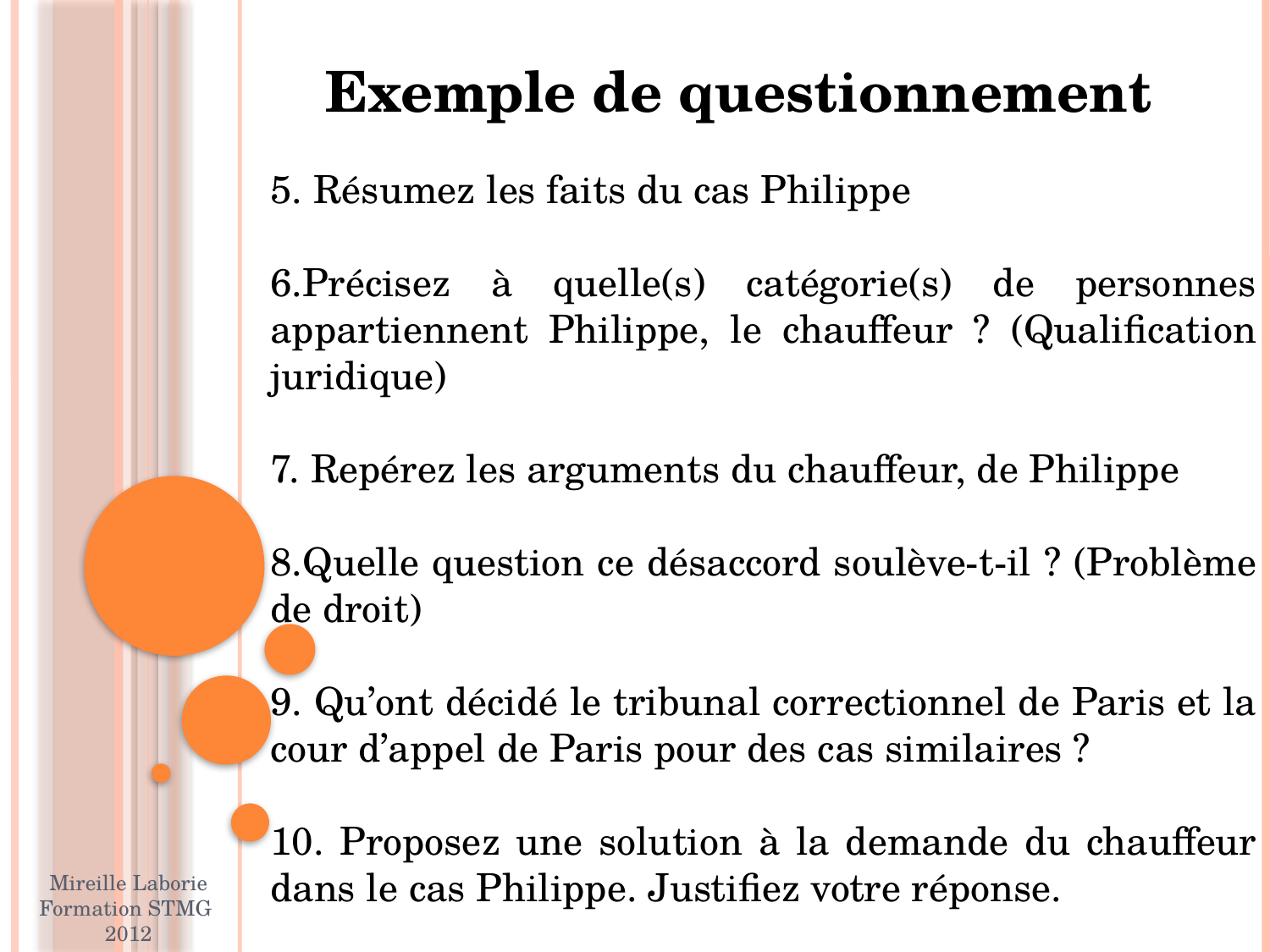

Exemple de questionnement
5. Résumez les faits du cas Philippe

6.Précisez à quelle(s) catégorie(s) de personnes appartiennent Philippe, le chauffeur ? (Qualification juridique)

7. Repérez les arguments du chauffeur, de Philippe

8.Quelle question ce désaccord soulève-t-il ? (Problème de droit)

9. Qu’ont décidé le tribunal correctionnel de Paris et la cour d’appel de Paris pour des cas similaires ?

10. Proposez une solution à la demande du chauffeur dans le cas Philippe. Justifiez votre réponse.

Mireille Laborie
Formation STMG
2012